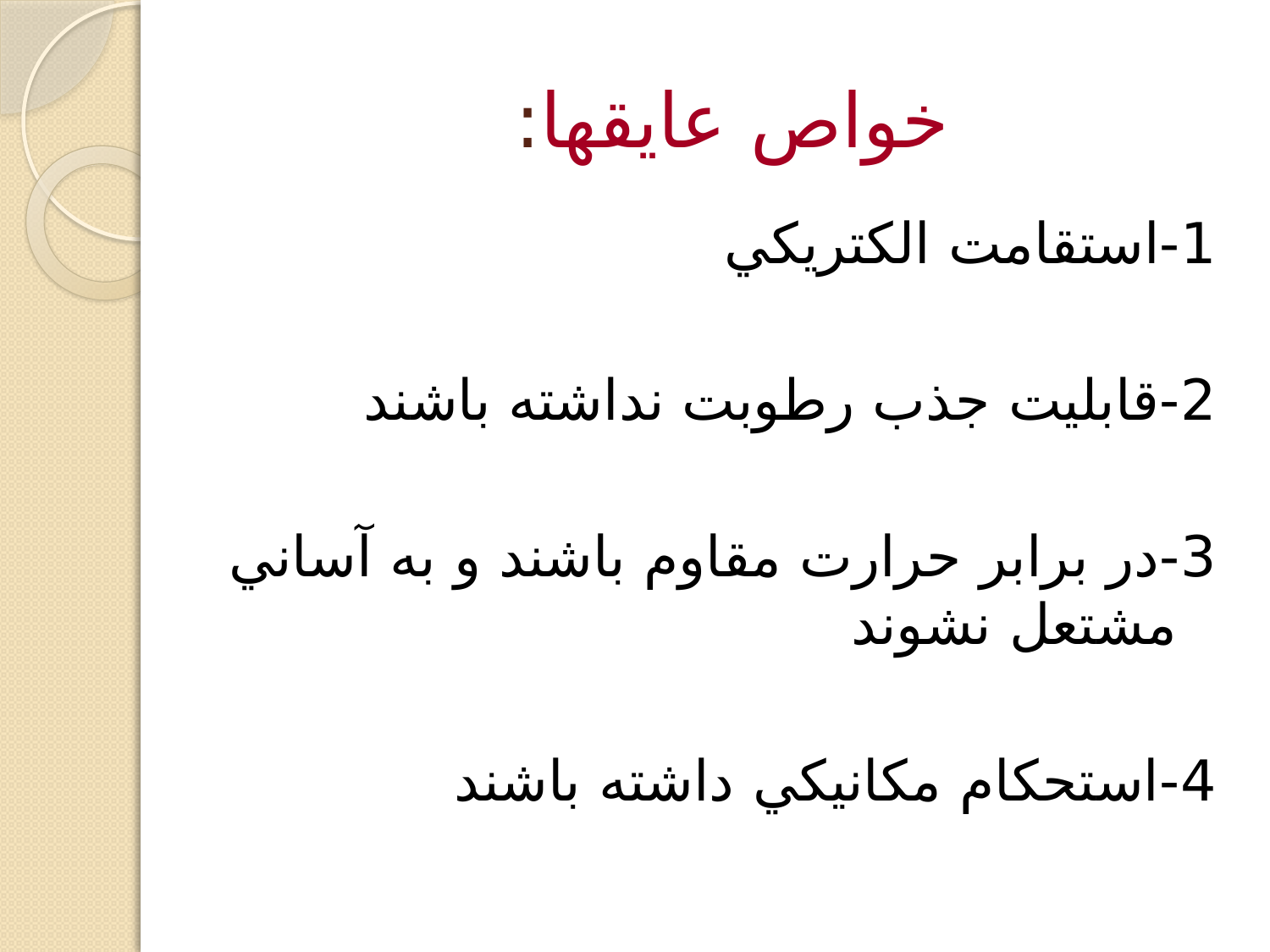

# خواص عايقها:
1-استقامت الكتريكي

2-قابليت جذب رطوبت نداشته باشند

3-در برابر حرارت مقاوم باشند و به آساني مشتعل نشوند

4-استحكام مكانيكي داشته باشند